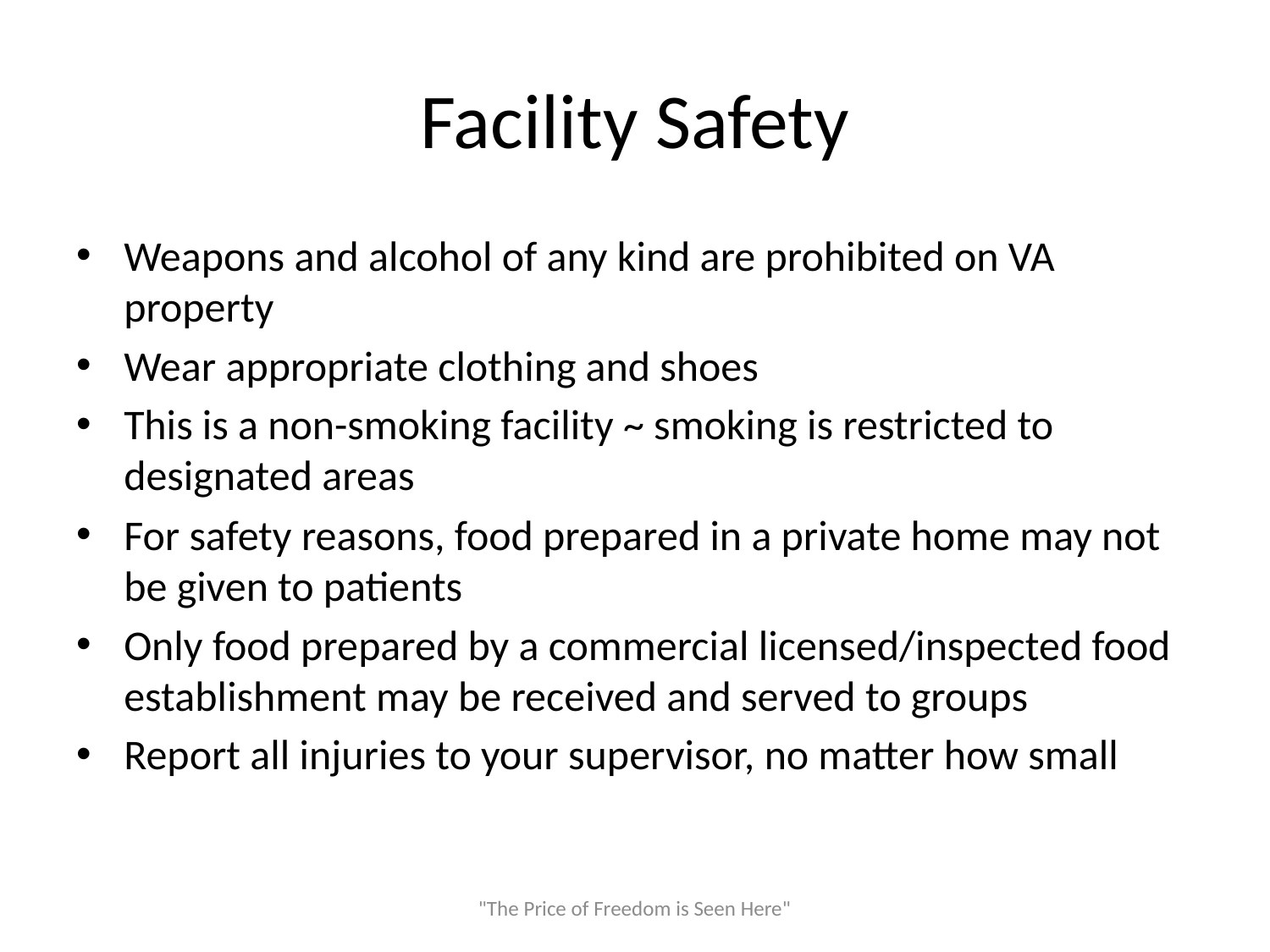

# Facility Safety
Weapons and alcohol of any kind are prohibited on VA property
Wear appropriate clothing and shoes
This is a non-smoking facility ~ smoking is restricted to designated areas
For safety reasons, food prepared in a private home may not be given to patients
Only food prepared by a commercial licensed/inspected food establishment may be received and served to groups
Report all injuries to your supervisor, no matter how small
"The Price of Freedom is Seen Here"